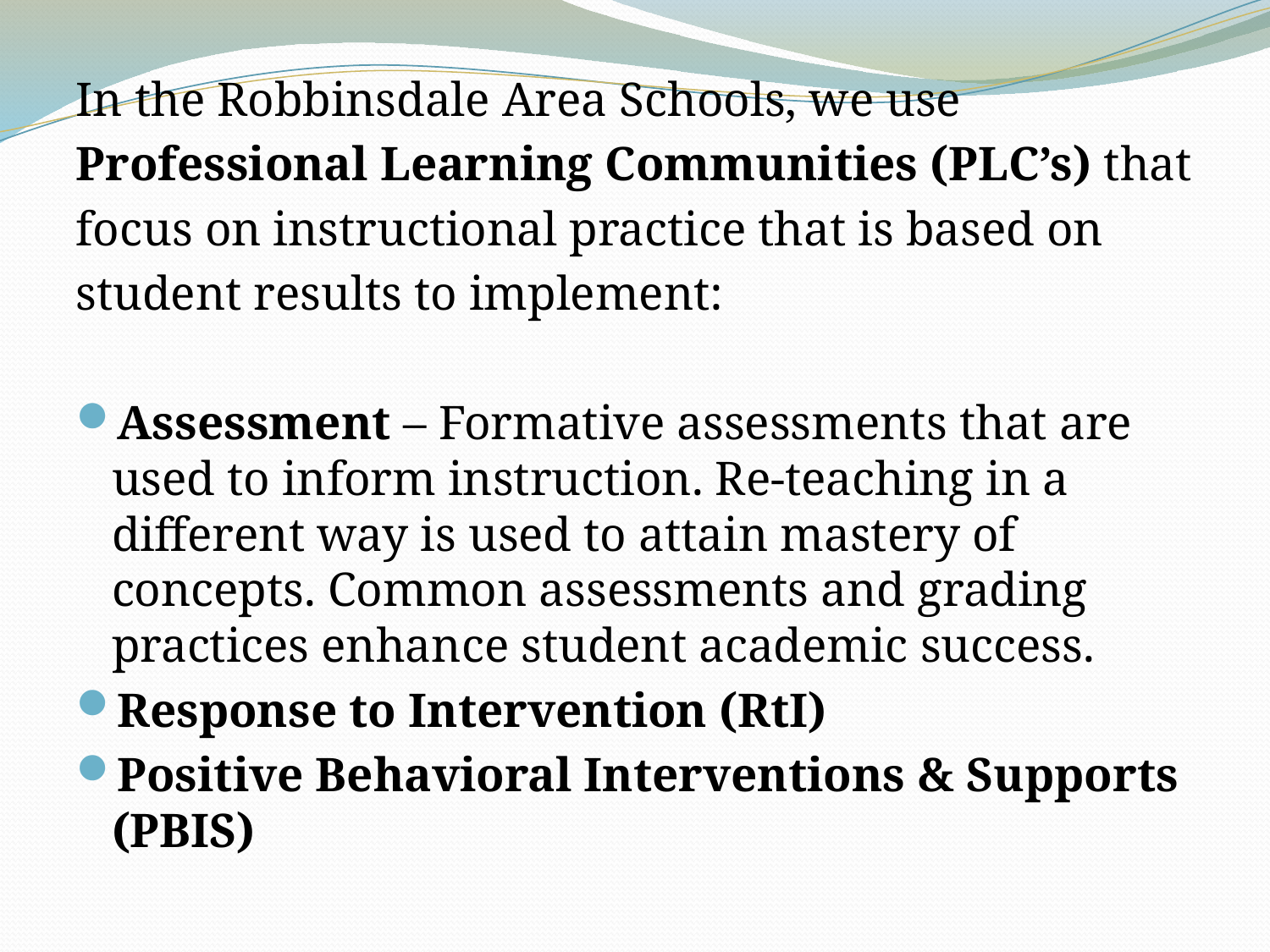

In the Robbinsdale Area Schools, we use
Professional Learning Communities (PLC’s) that
focus on instructional practice that is based on
student results to implement:

Assessment – Formative assessments that are used to inform instruction. Re-teaching in a different way is used to attain mastery of concepts. Common assessments and grading practices enhance student academic success.
Response to Intervention (RtI)
Positive Behavioral Interventions & Supports (PBIS)